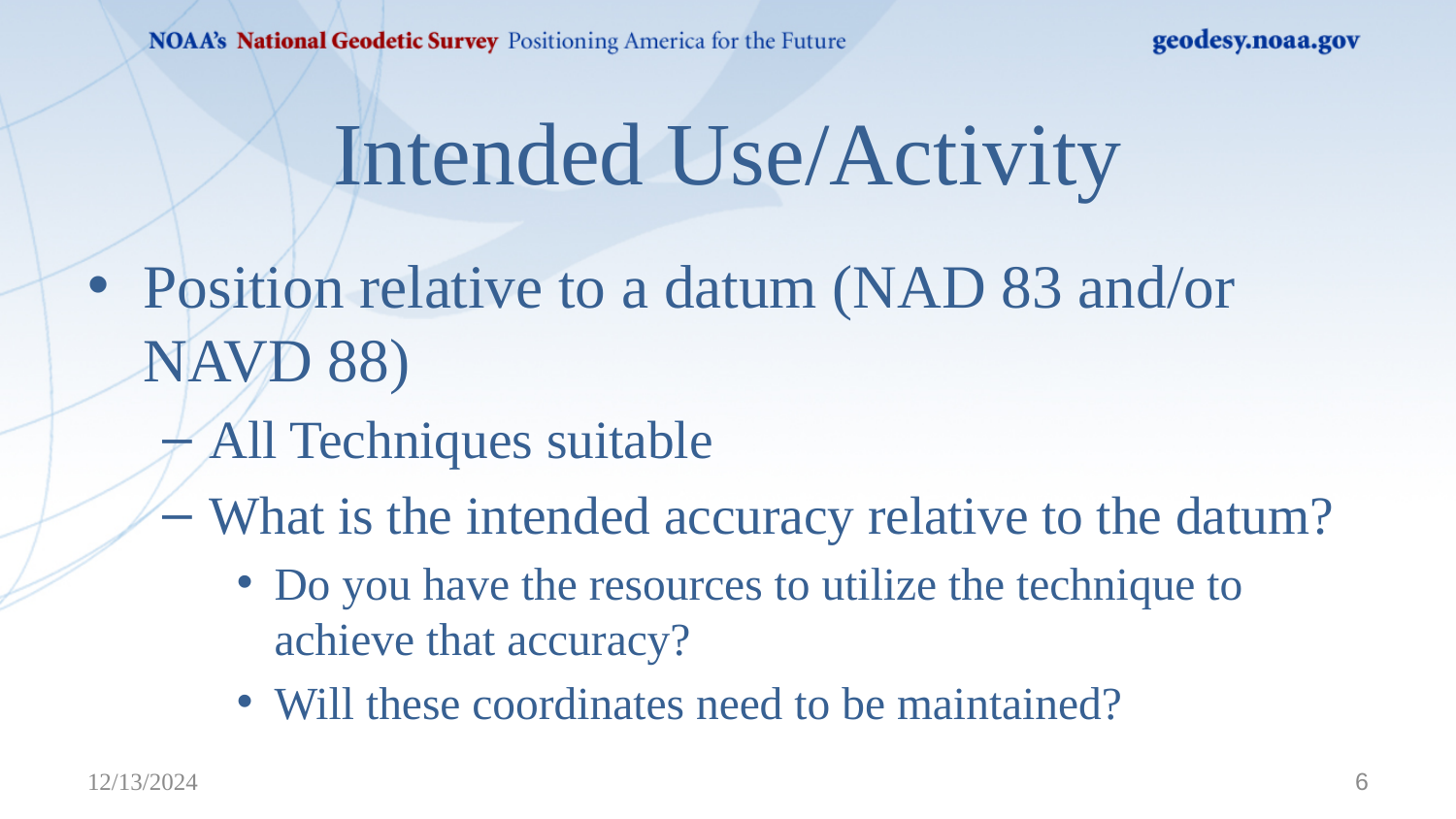

# Intended Use/Activity
Position relative to a datum (NAD 83 and/or NAVD 88)
All Techniques suitable
What is the intended accuracy relative to the datum?
Do you have the resources to utilize the technique to achieve that accuracy?
Will these coordinates need to be maintained?
12/13/2024
6